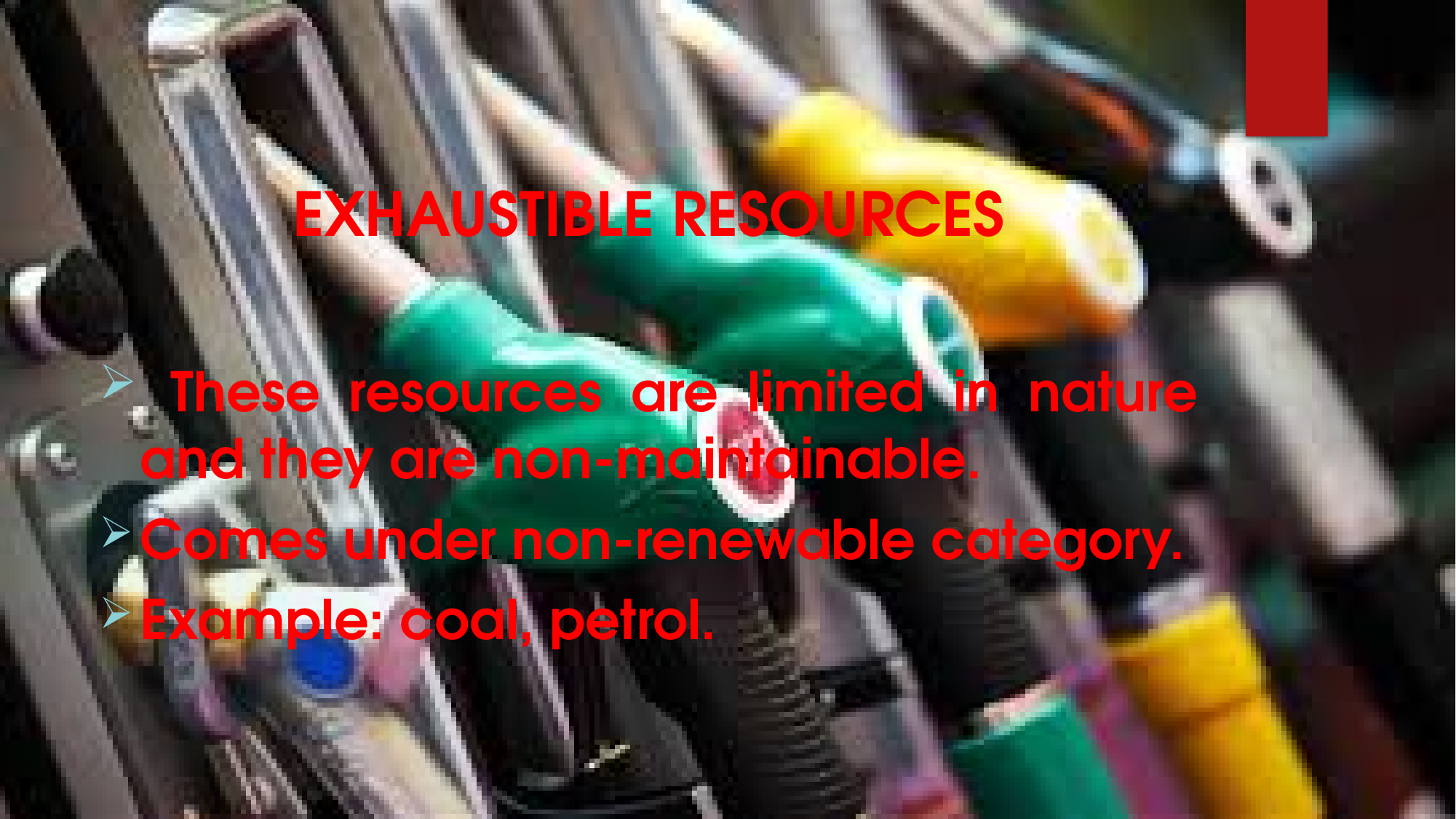

EXHAUSTIBLE RESOURCES

 These resources are limited in nature and they are non-maintainable.
Comes under non-renewable category.
Example: coal, petrol.